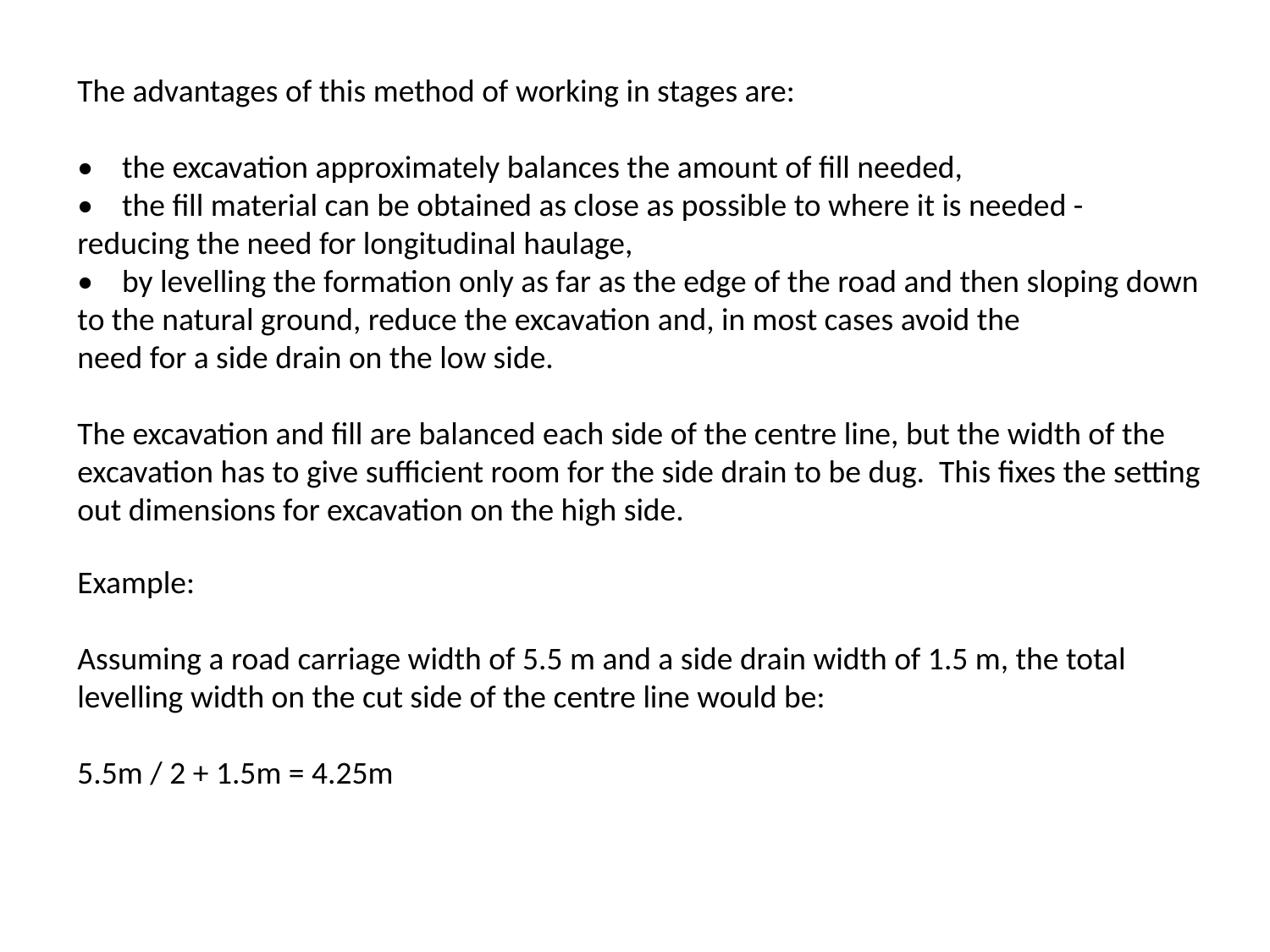

The advantages of this method of working in stages are:

•    the excavation approximately balances the amount of fill needed,
•    the fill material can be obtained as close as possible to where it is needed - reducing the need for longitudinal haulage,
•    by levelling the formation only as far as the edge of the road and then sloping down to the natural ground, reduce the excavation and, in most cases avoid the
need for a side drain on the low side.

The excavation and fill are balanced each side of the centre line, but the width of the excavation has to give sufficient room for the side drain to be dug.  This fixes the setting out dimensions for excavation on the high side.

Example:

Assuming a road carriage width of 5.5 m and a side drain width of 1.5 m, the total levelling width on the cut side of the centre line would be:

5.5m / 2 + 1.5m = 4.25m